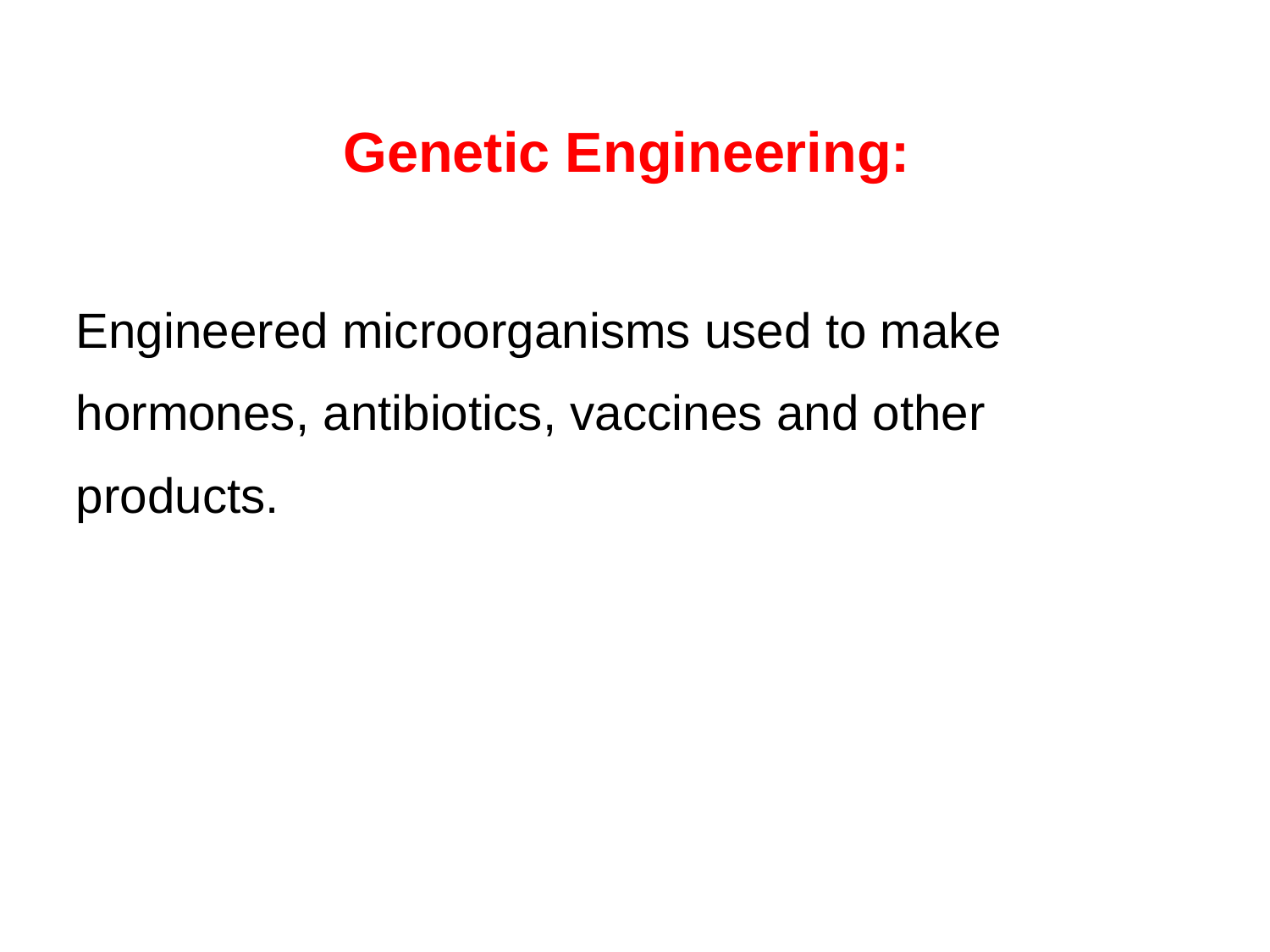

Genetic Engineering:
Engineered microorganisms used to make hormones, antibiotics, vaccines and other products.